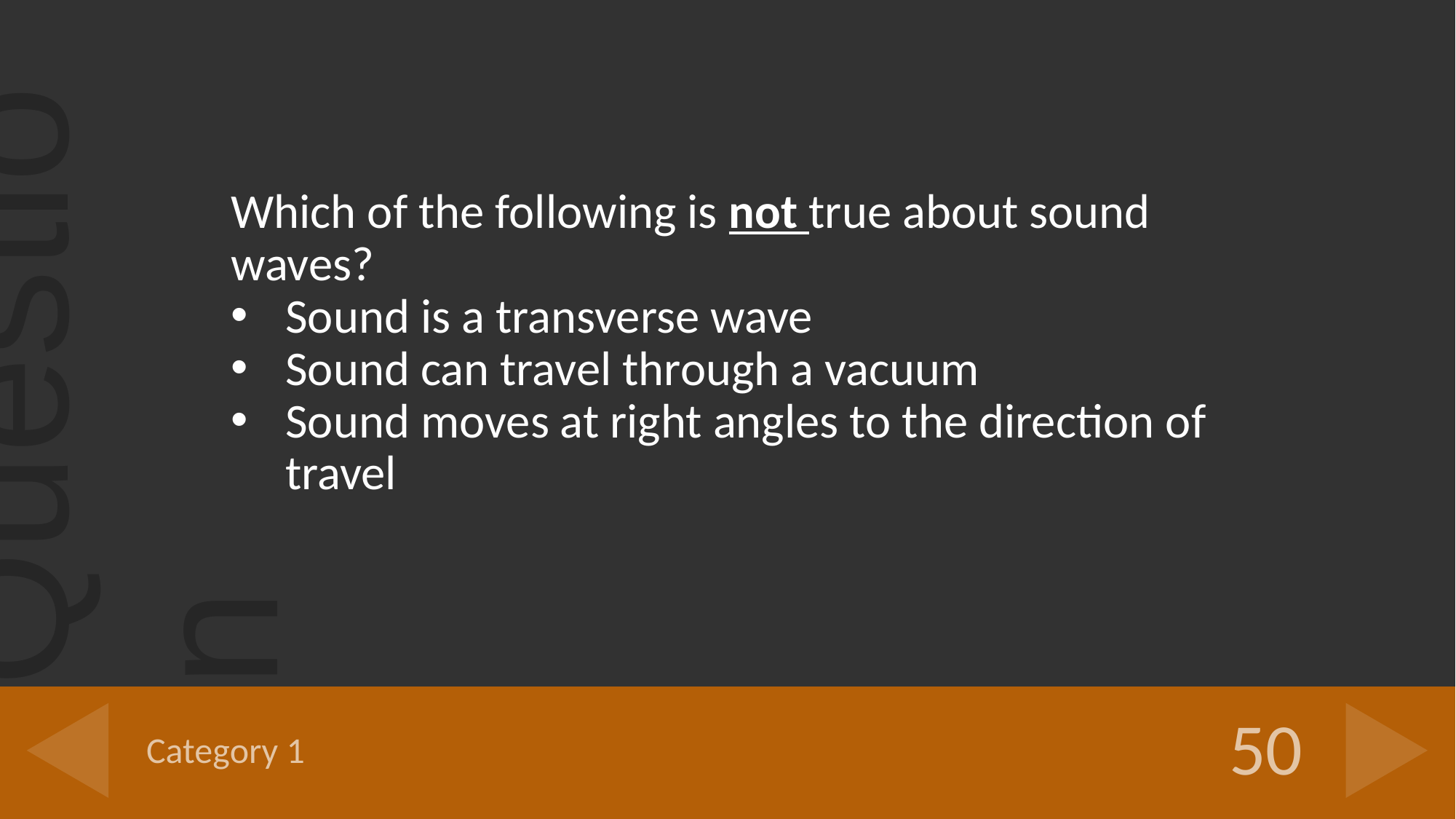

Which of the following is not true about sound waves?
Sound is a transverse wave
Sound can travel through a vacuum
Sound moves at right angles to the direction of travel
# Category 1
50